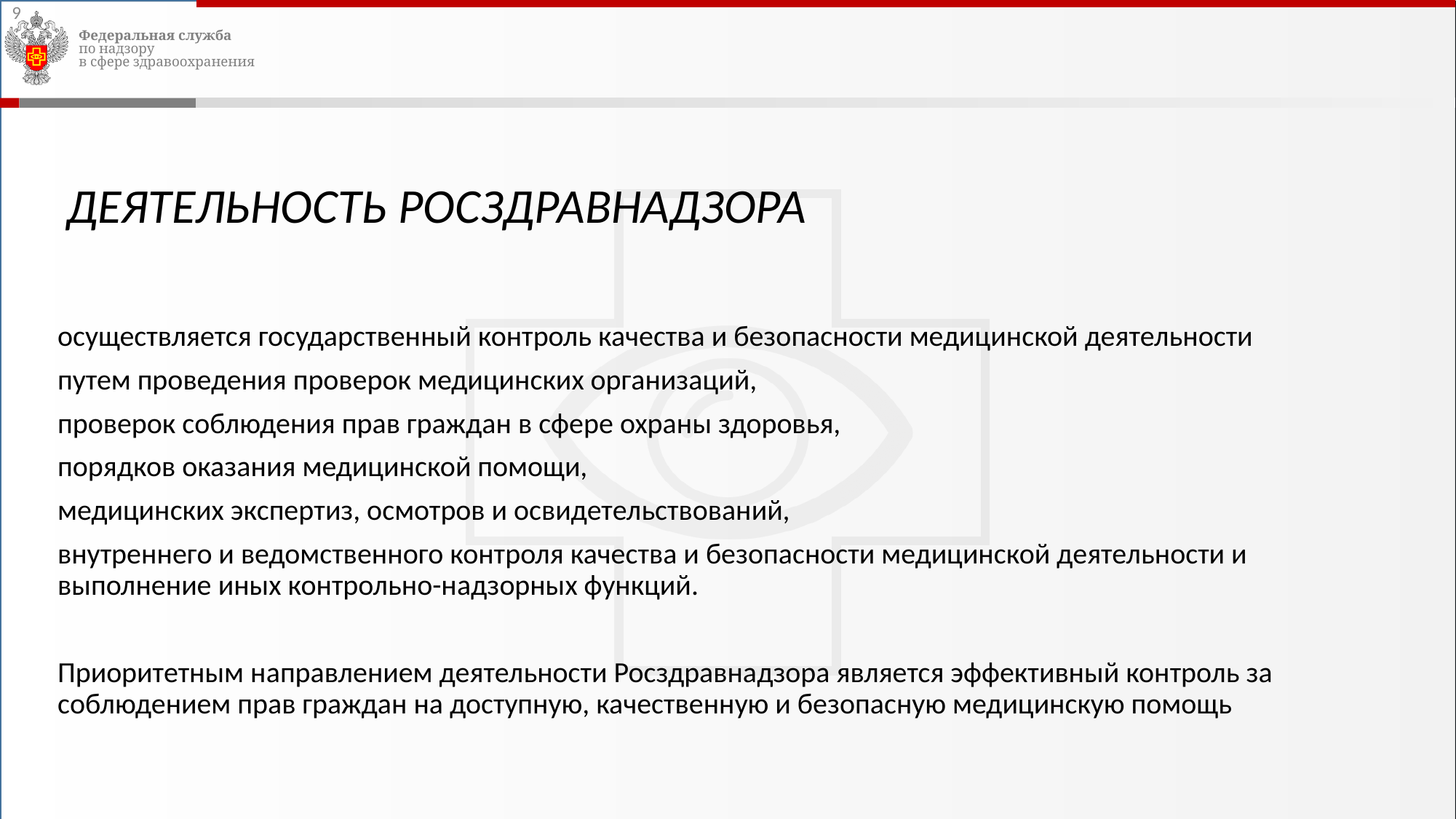

9
# ДЕЯТЕЛЬНОСТЬ РОСЗДРАВНАДЗОРА
осуществляется государственный контроль качества и безопасности медицинской деятельности
путем проведения проверок медицинских организаций,
проверок соблюдения прав граждан в сфере охраны здоровья,
порядков оказания медицинской помощи,
медицинских экспертиз, осмотров и освидетельствований,
внутреннего и ведомственного контроля качества и безопасности медицинской деятельности и выполнение иных контрольно-надзорных функций.

Приоритетным направлением деятельности Росздравнадзора является эффективный контроль за соблюдением прав граждан на доступную, качественную и безопасную медицинскую помощь